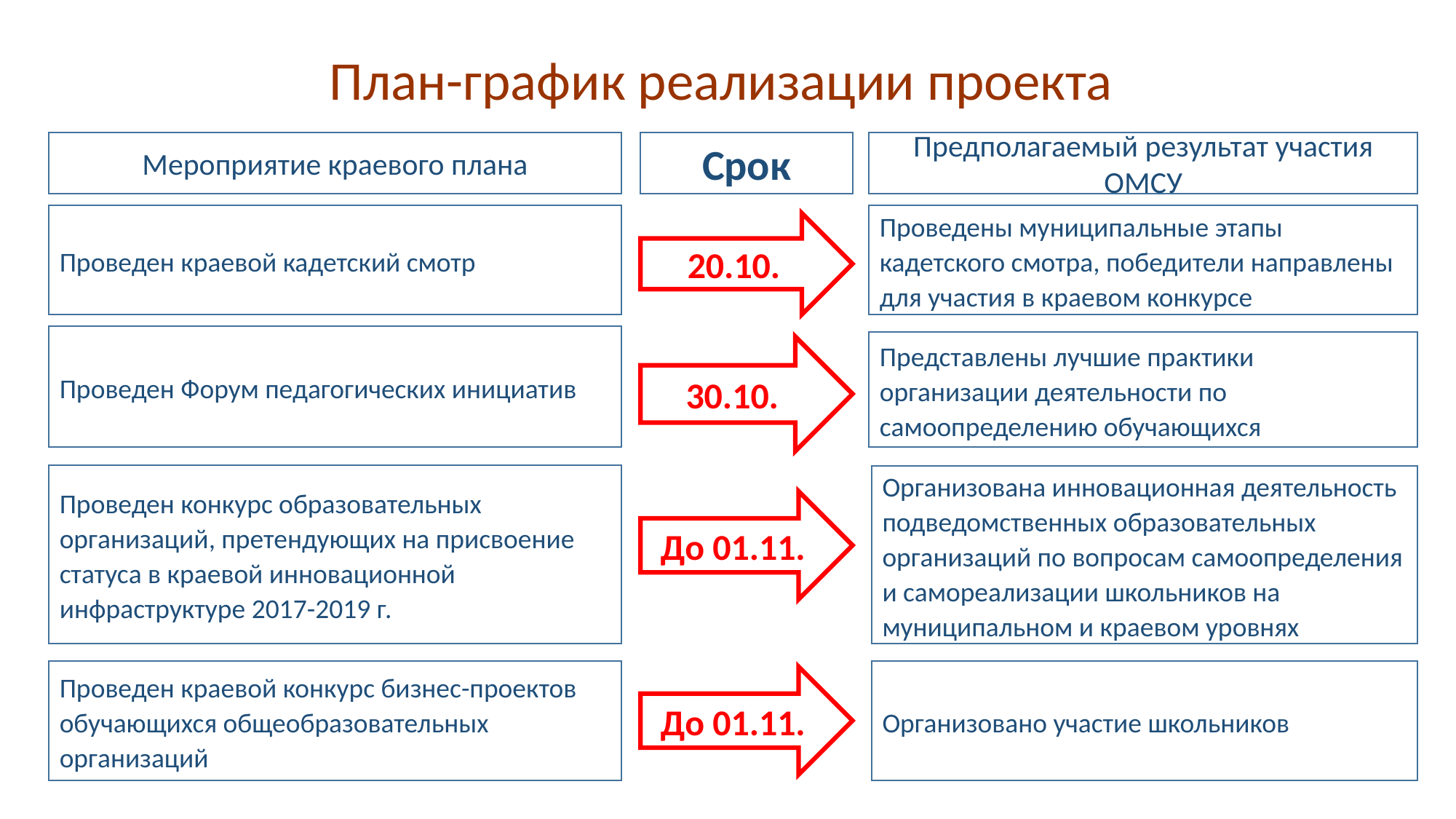

# План-график реализации проекта
Мероприятие краевого плана
Срок
Предполагаемый результат участия ОМСУ
Проведен краевой кадетский смотр
Проведены муниципальные этапы кадетского смотра, победители направлены для участия в краевом конкурсе
20.10.
Проведен Форум педагогических инициатив
Представлены лучшие практики организации деятельности по самоопределению обучающихся
30.10.
Проведен конкурс образовательных организаций, претендующих на присвоение  статуса в краевой инновационной инфраструктуре 2017-2019 г.
Организована инновационная деятельность подведомственных образовательных организаций по вопросам самоопределения и самореализации школьников на муниципальном и краевом уровнях
До 01.11.
Проведен краевой конкурс бизнес-проектов обучающихся общеобразовательных организаций
Организовано участие школьников
До 01.11.